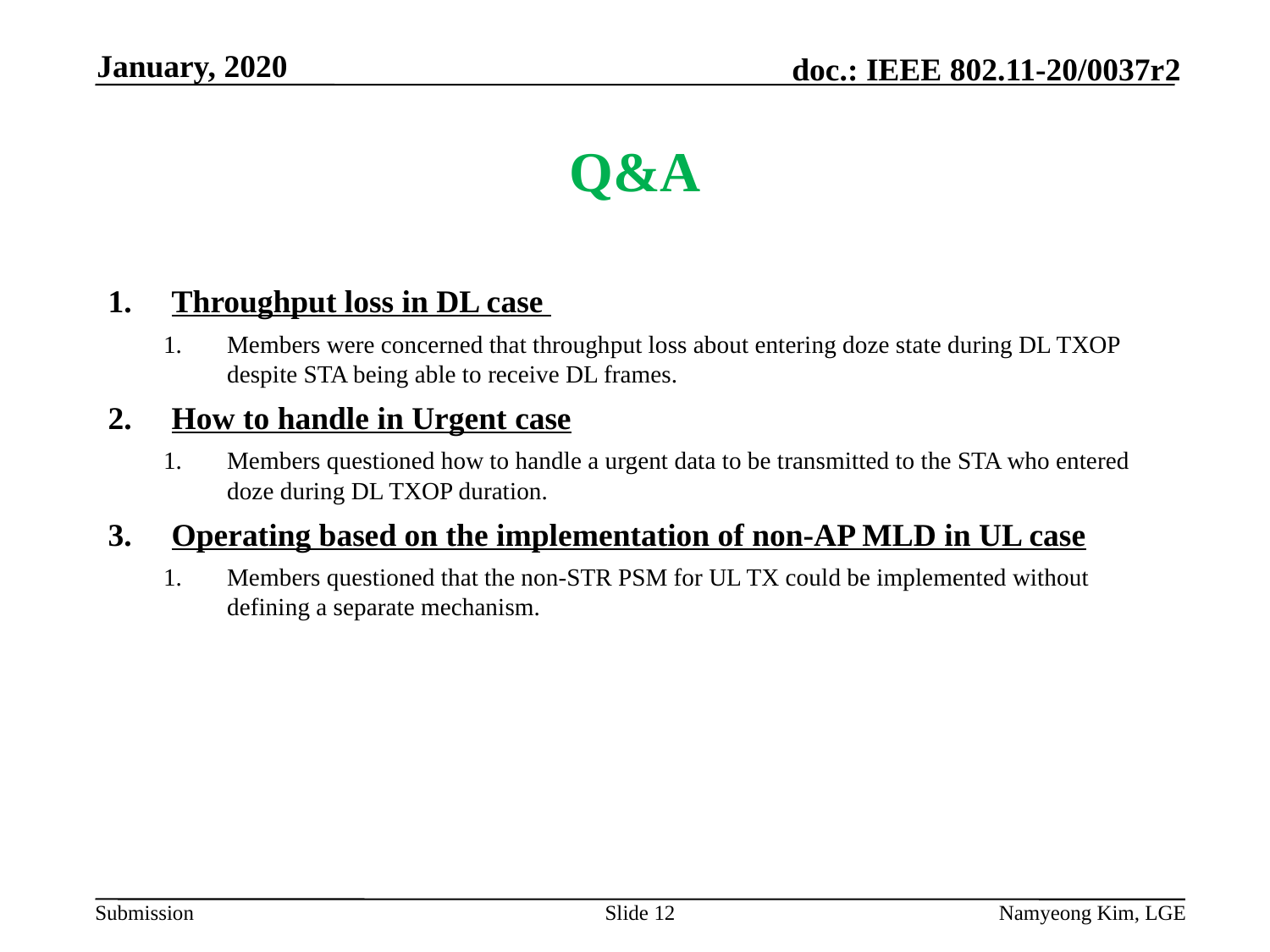

January, 2020
# Q&A
Throughput loss in DL case
Members were concerned that throughput loss about entering doze state during DL TXOP despite STA being able to receive DL frames.
How to handle in Urgent case
Members questioned how to handle a urgent data to be transmitted to the STA who entered doze during DL TXOP duration.
Operating based on the implementation of non-AP MLD in UL case
Members questioned that the non-STR PSM for UL TX could be implemented without defining a separate mechanism.
Slide 12
Namyeong Kim, LGE